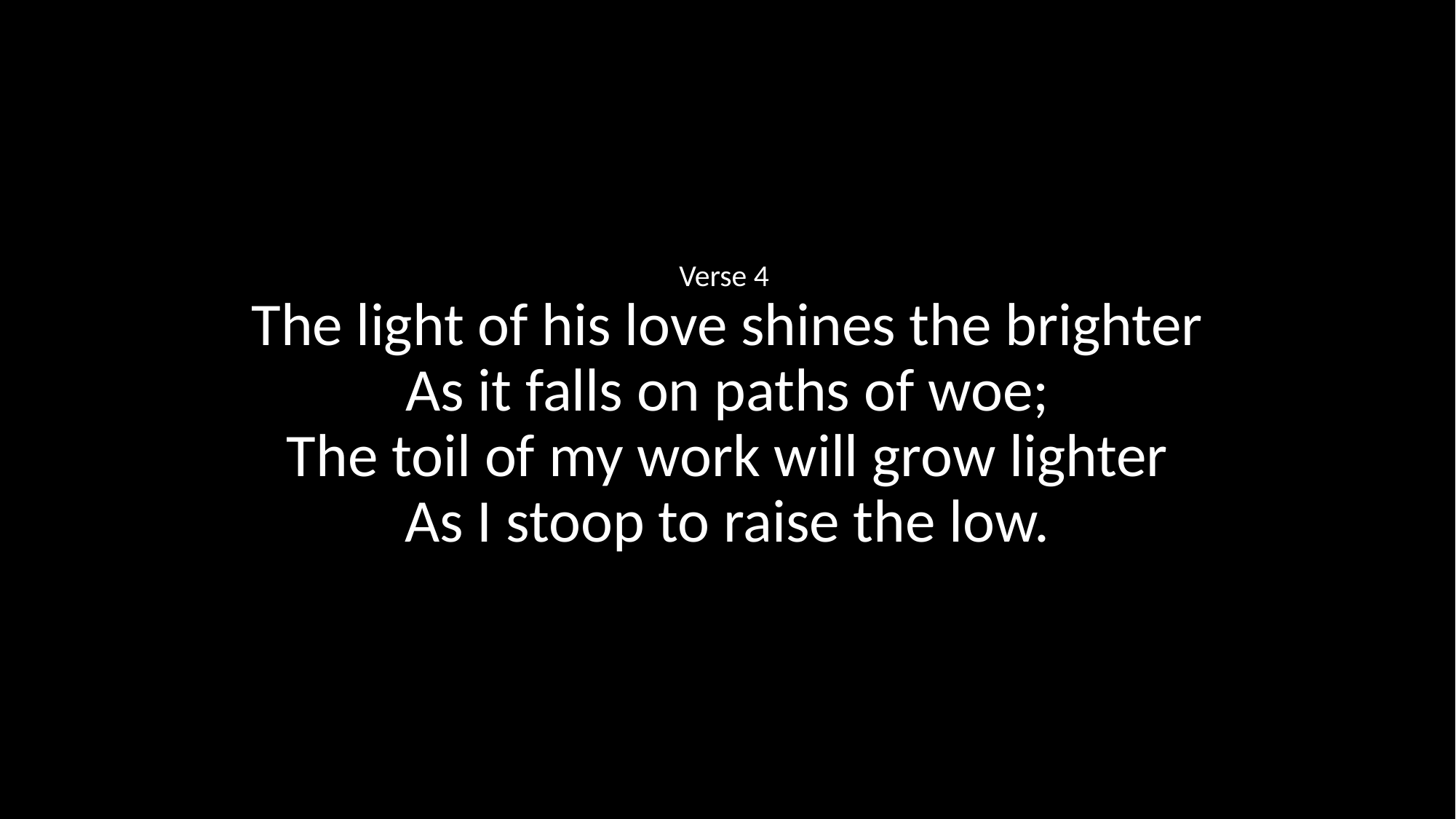

Verse 4
The light of his love shines the brighter
As it falls on paths of woe;
The toil of my work will grow lighter
As I stoop to raise the low.